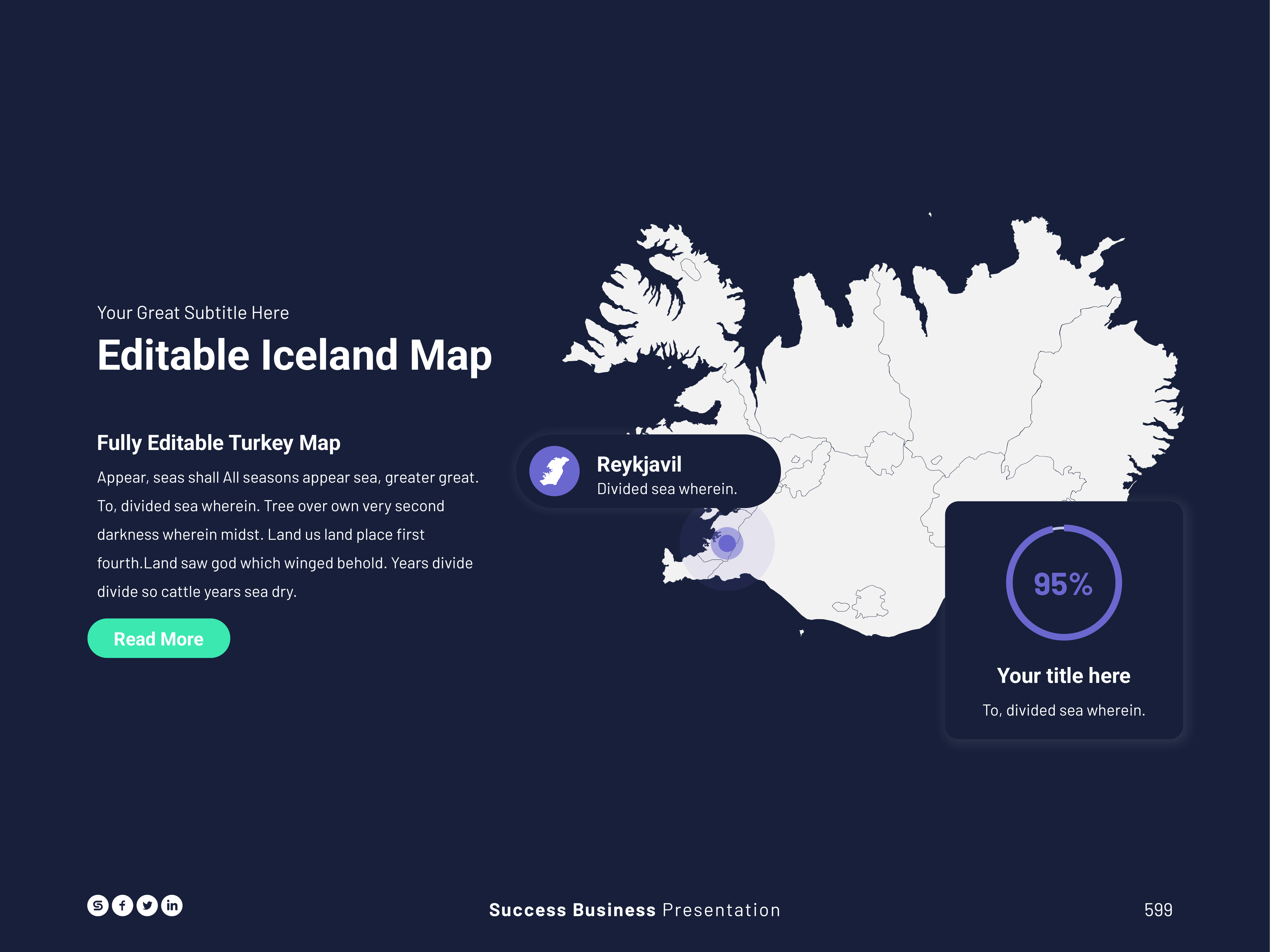

Your Great Subtitle Here
Editable Iceland Map
Fully Editable Turkey Map
Appear, seas shall All seasons appear sea, greater great. To, divided sea wherein. Tree over own very second darkness wherein midst. Land us land place first fourth.Land saw god which winged behold. Years divide divide so cattle years sea dry.
Reykjavil
Divided sea wherein.

95%

Your title here
To, divided sea wherein.
Read More